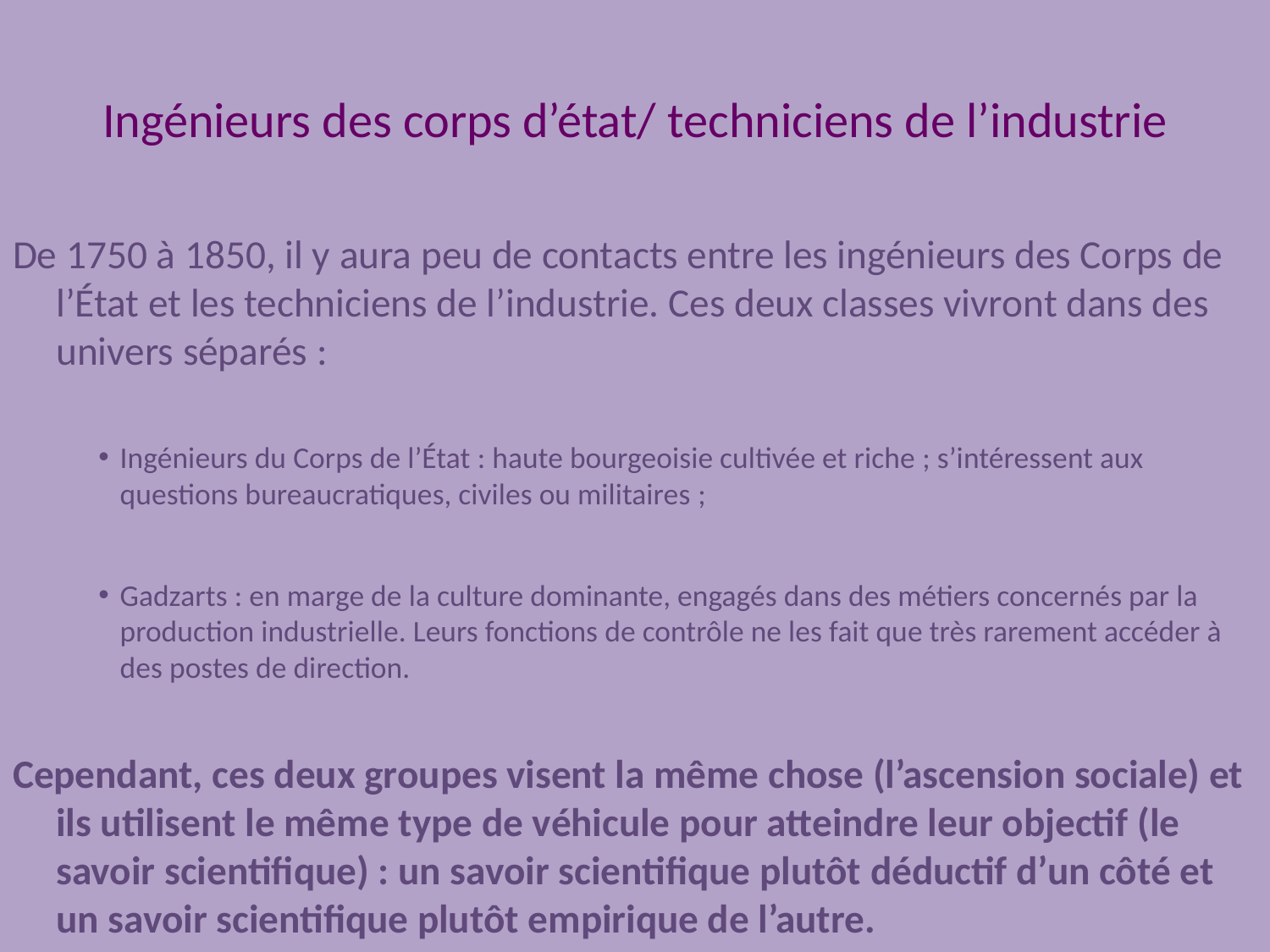

# Ingénieurs des corps d’état/ techniciens de l’industrie
De 1750 à 1850, il y aura peu de contacts entre les ingénieurs des Corps de l’État et les techniciens de l’industrie. Ces deux classes vivront dans des univers séparés :

Ingénieurs du Corps de l’État : haute bourgeoisie cultivée et riche ; s’intéressent aux questions bureaucratiques, civiles ou militaires ;

Gadzarts : en marge de la culture dominante, engagés dans des métiers concernés par la production industrielle. Leurs fonctions de contrôle ne les fait que très rarement accéder à des postes de direction.

Cependant, ces deux groupes visent la même chose (l’ascension sociale) et ils utilisent le même type de véhicule pour atteindre leur objectif (le savoir scientifique) : un savoir scientifique plutôt déductif d’un côté et un savoir scientifique plutôt empirique de l’autre.